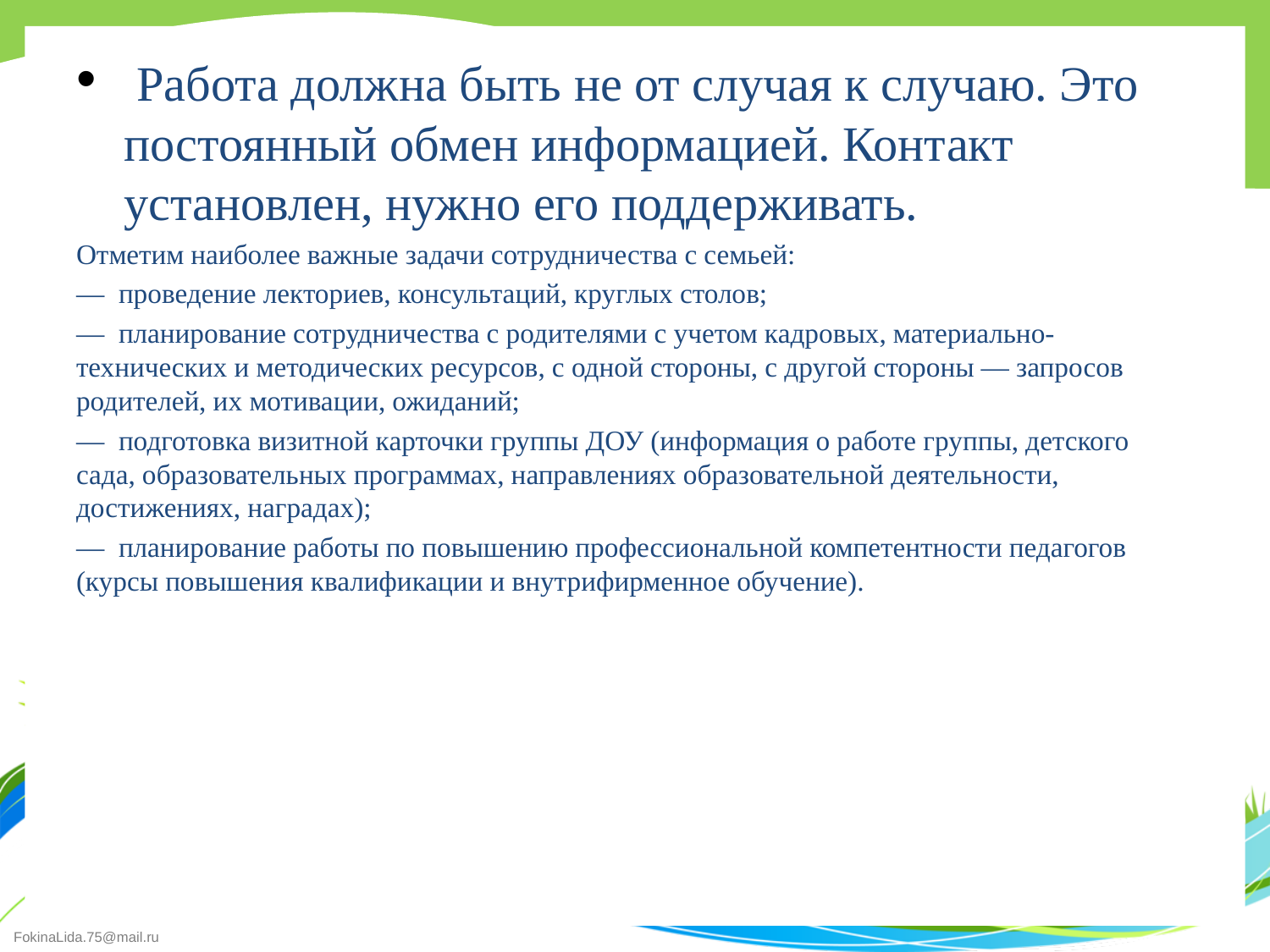

#
 Работа должна быть не от случая к случаю. Это постоянный обмен информацией. Контакт установлен, нужно его поддерживать.
Отметим наиболее важные задачи сотрудничества с семьей:
— проведение лекториев, консультаций, круглых столов;
— планирование сотрудничества с родителями с учетом кадровых, материально- технических и методических ресурсов, с одной стороны, с другой стороны — запросов родителей, их мотивации, ожиданий;
— подготовка визитной карточки группы ДОУ (информация о работе группы, детского сада, образовательных программах, направлениях образовательной деятельности, достижениях, наградах);
— планирование работы по повышению профессиональной компетентности педагогов (курсы повышения квалификации и внутрифирменное обучение).